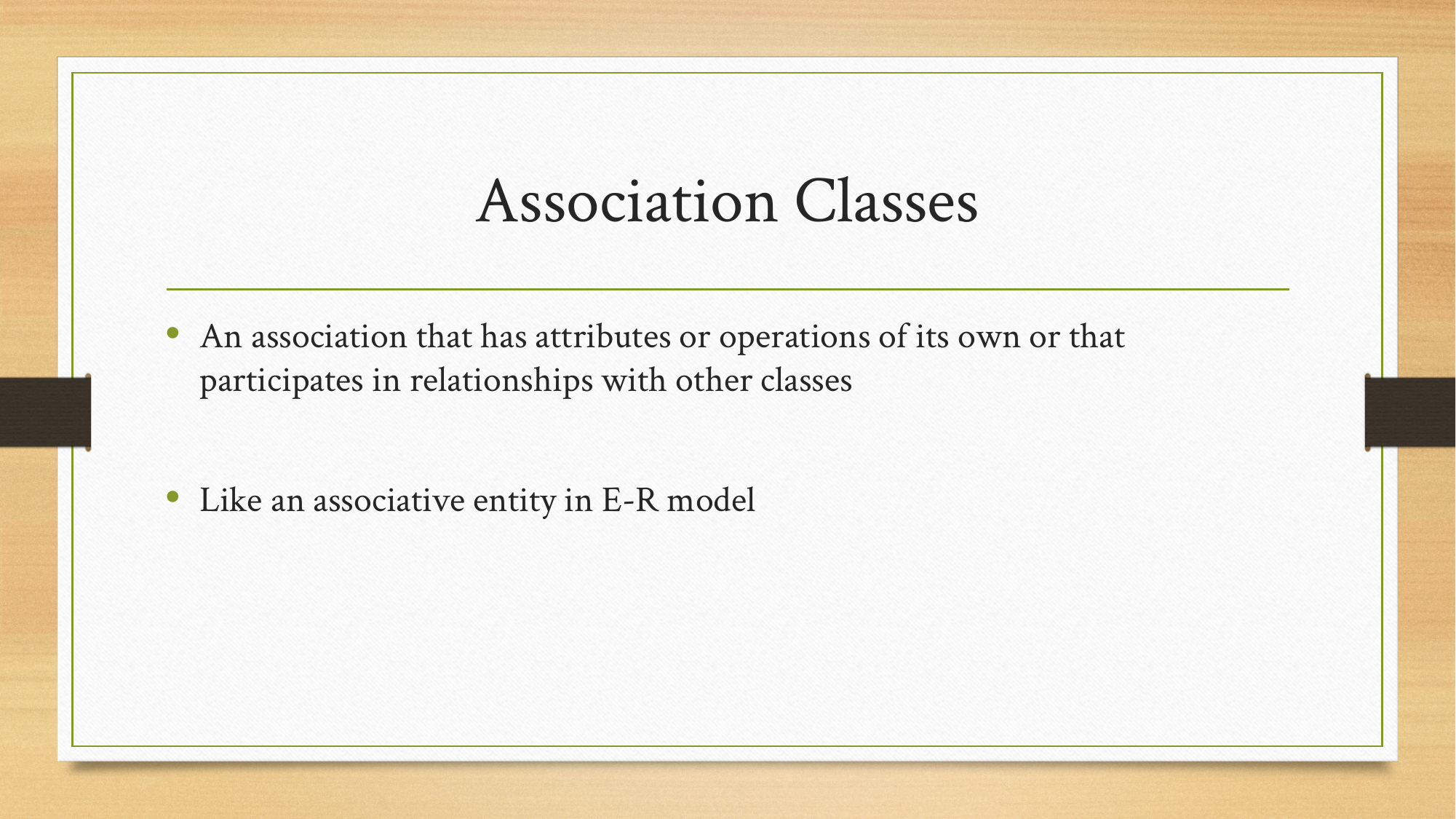

# Association Classes
An association that has attributes or operations of its own or that participates in relationships with other classes

Like an associative entity in E-R model